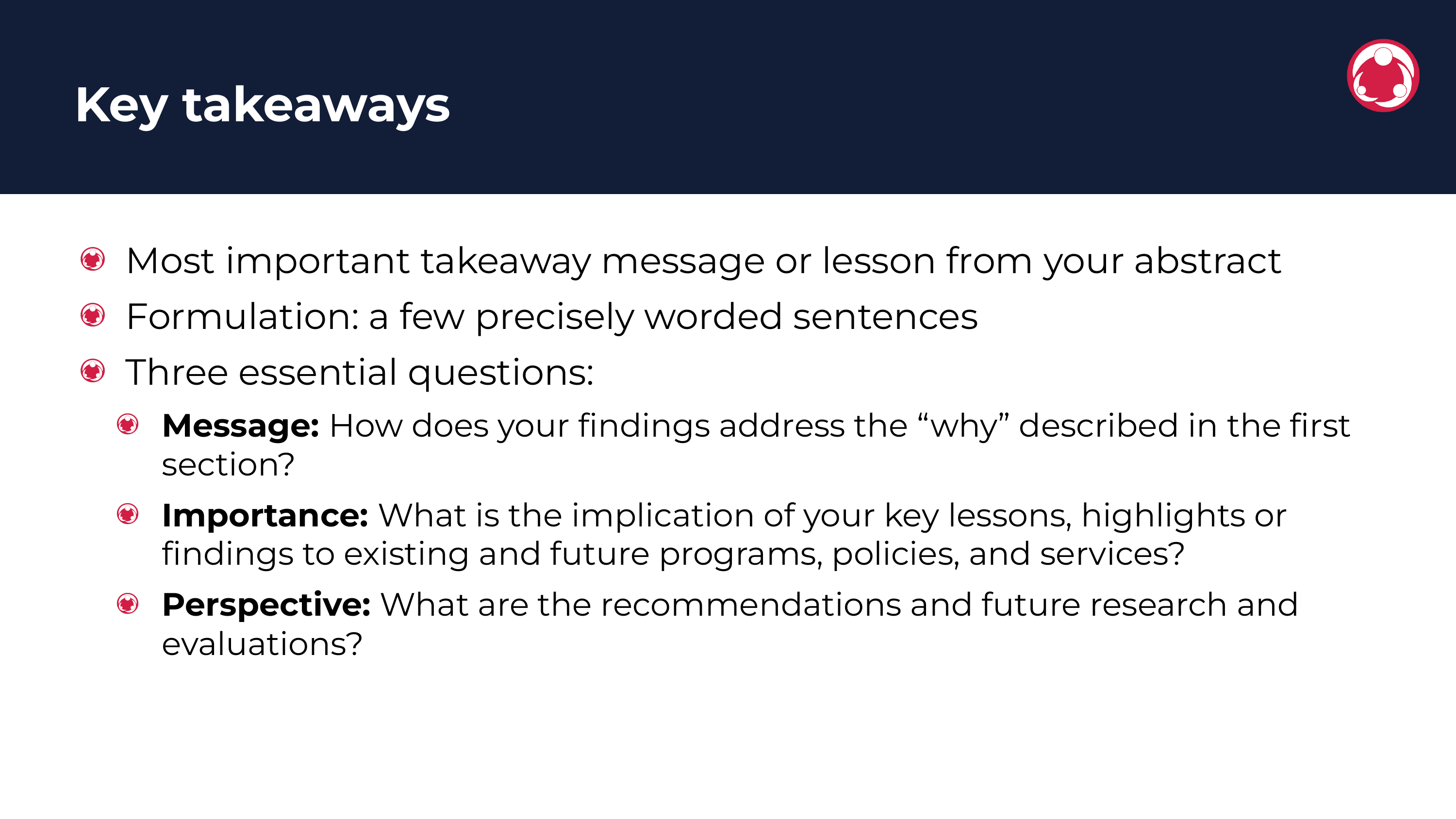

Key takeaways
Most important takeaway message or lesson from your abstract
Formulation: a few precisely worded sentences
Three essential questions:
Message: How does your findings address the “why” described in the first section?
Importance: What is the implication of your key lessons, highlights or findings to existing and future programs, policies, and services?
Perspective: What are the recommendations and future research and evaluations?